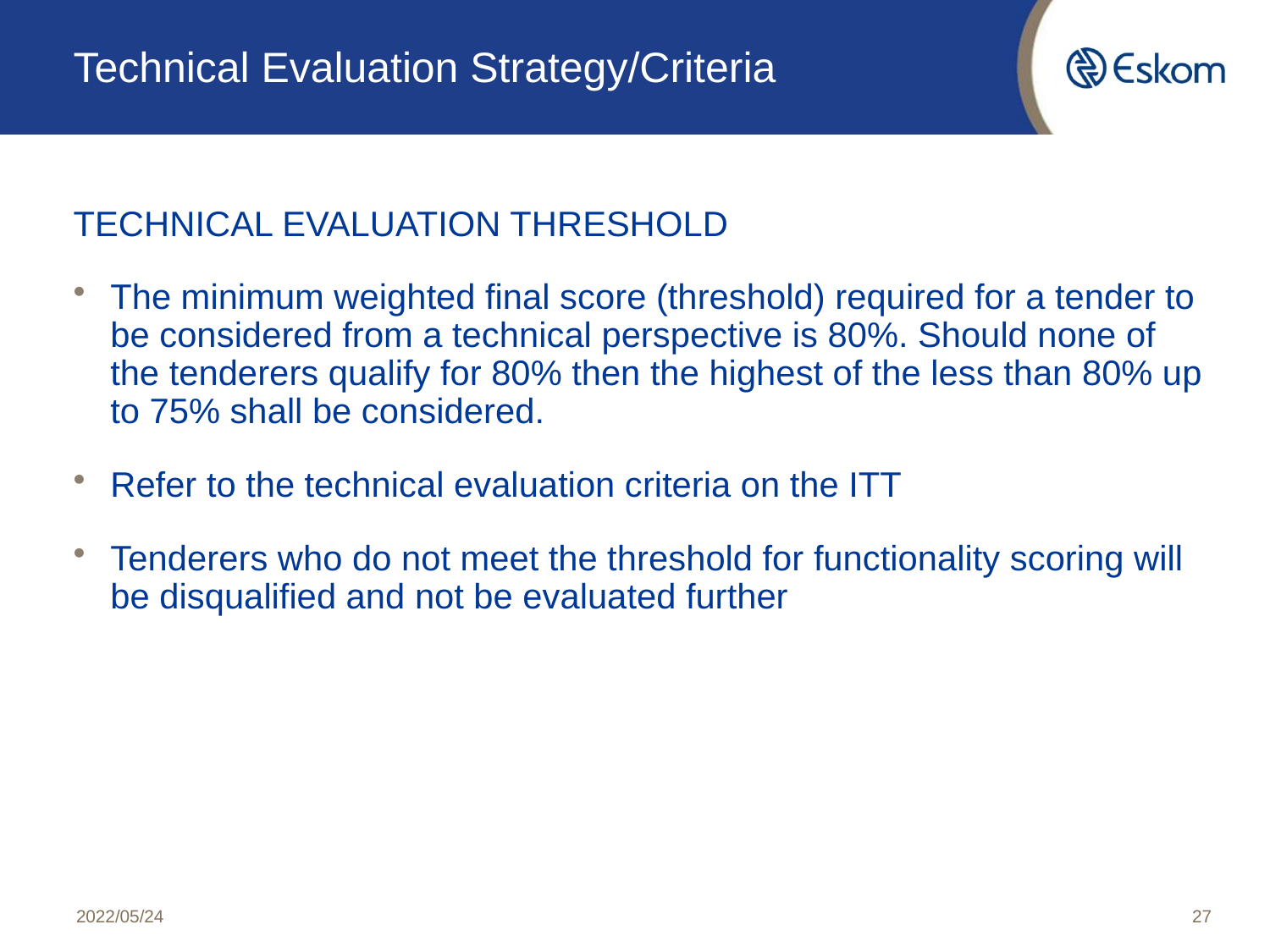

# Technical Evaluation Strategy/Criteria
TECHNICAL EVALUATION THRESHOLD
The minimum weighted final score (threshold) required for a tender to be considered from a technical perspective is 80%. Should none of the tenderers qualify for 80% then the highest of the less than 80% up to 75% shall be considered.
Refer to the technical evaluation criteria on the ITT
Tenderers who do not meet the threshold for functionality scoring will be disqualified and not be evaluated further

2022/05/24
27